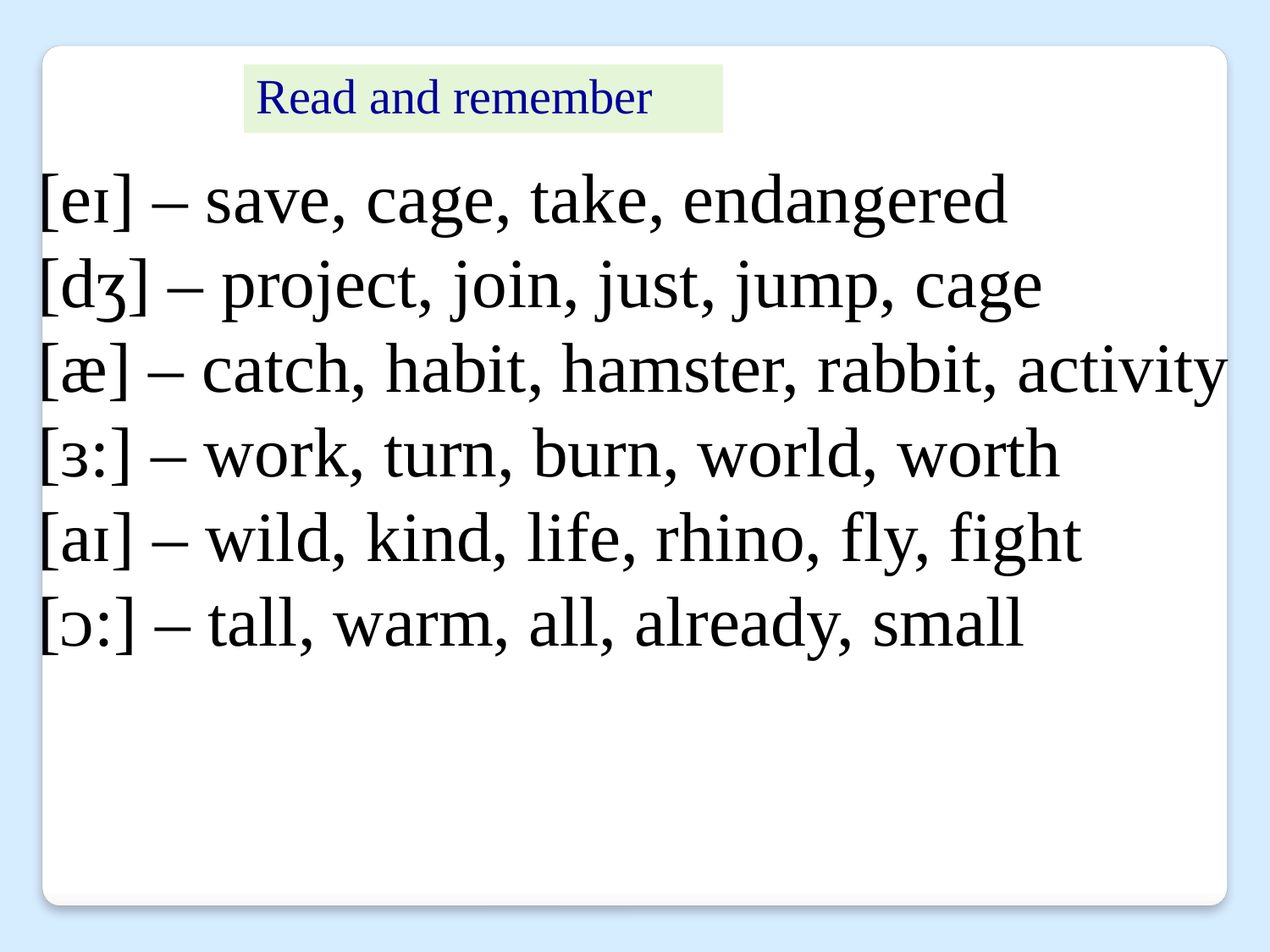

| Read and remember |
| --- |
[eɪ] – save, cage, take, endangered
[dʒ] – project, join, just, jump, cage
[æ] – catch, habit, hamster, rabbit, activity
[ɜ:] – work, turn, burn, world, worth
[aɪ] – wild, kind, life, rhino, fly, fight
[ᴐ:] – tall, warm, all, already, small